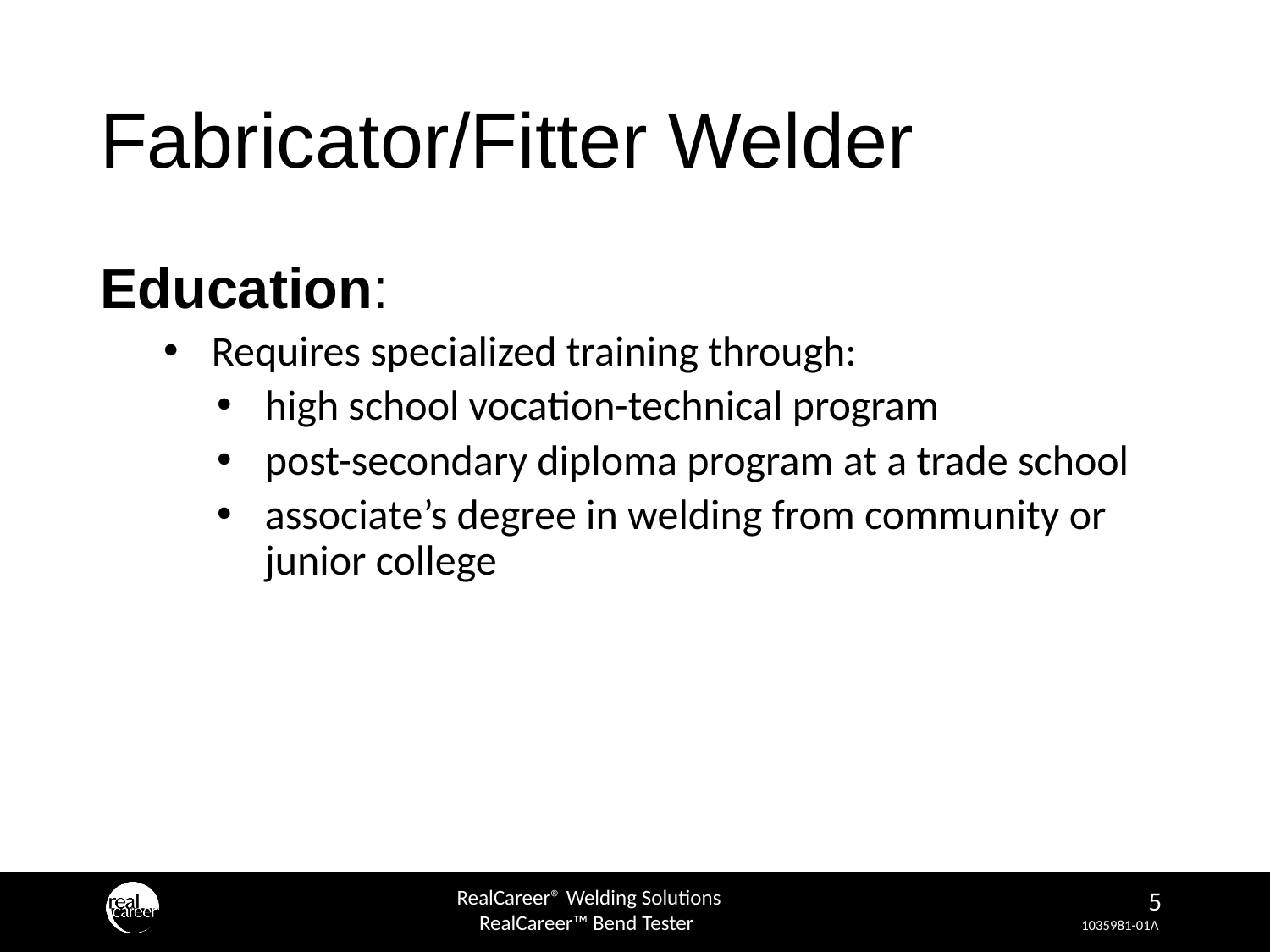

# Fabricator/Fitter Welder
Education:
Requires specialized training through:
high school vocation-technical program
post-secondary diploma program at a trade school
associate’s degree in welding from community or junior college